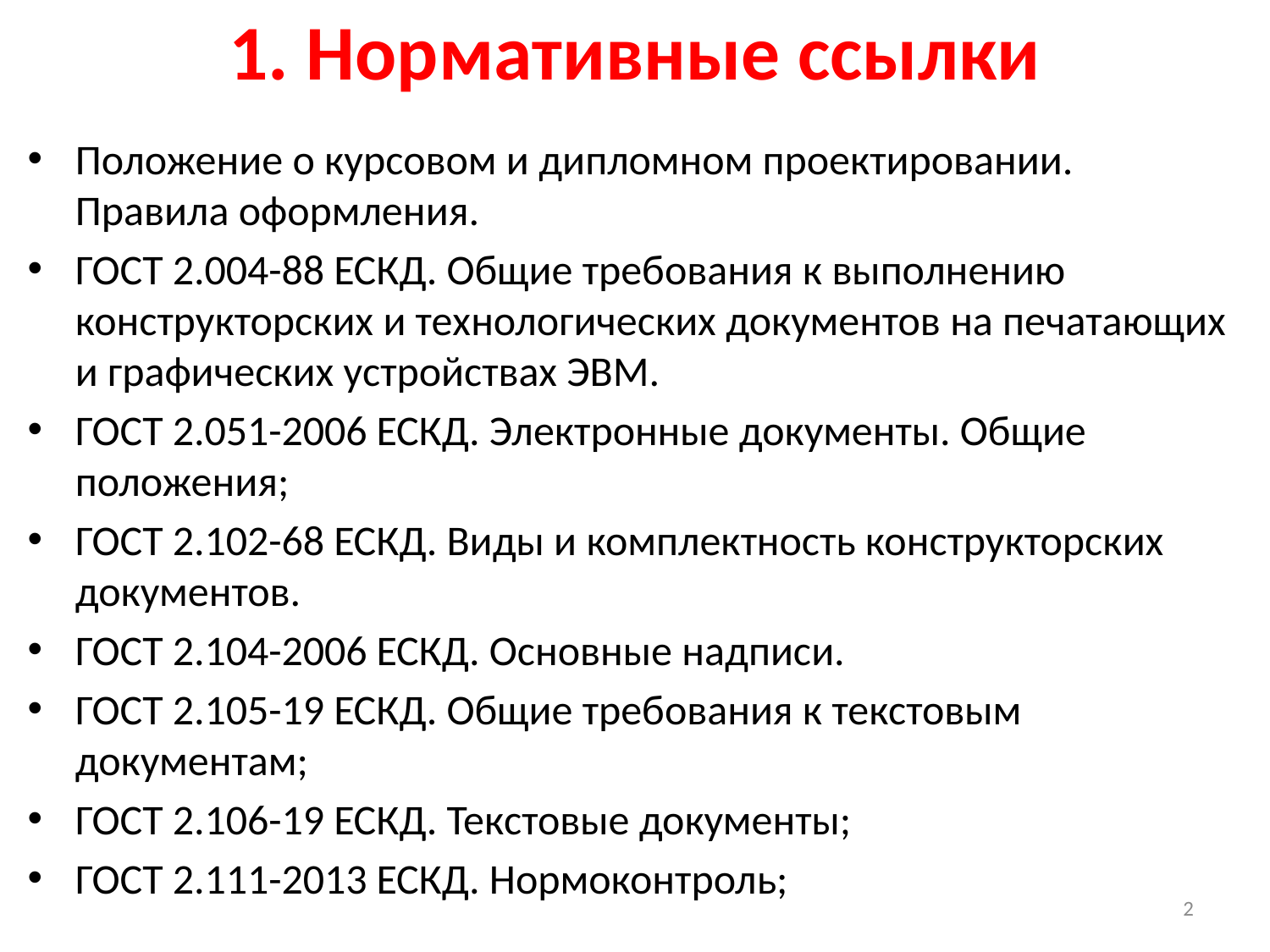

# 1. Нормативные ссылки
Положение о курсовом и дипломном проектировании. Правила оформления.
ГОСТ 2.004-88 ЕСКД. Общие требования к выполнению конструкторских и технологических документов на печатающих и графических устройствах ЭВМ.
ГОСТ 2.051-2006 ЕСКД. Электронные документы. Общие положения;
ГОСТ 2.102-68 ЕСКД. Виды и комплектность конструкторских документов.
ГОСТ 2.104-2006 ЕСКД. Основные надписи.
ГОСТ 2.105-19 ЕСКД. Общие требования к текстовым документам;
ГОСТ 2.106-19 ЕСКД. Текстовые документы;
ГОСТ 2.111-2013 ЕСКД. Нормоконтроль;

2